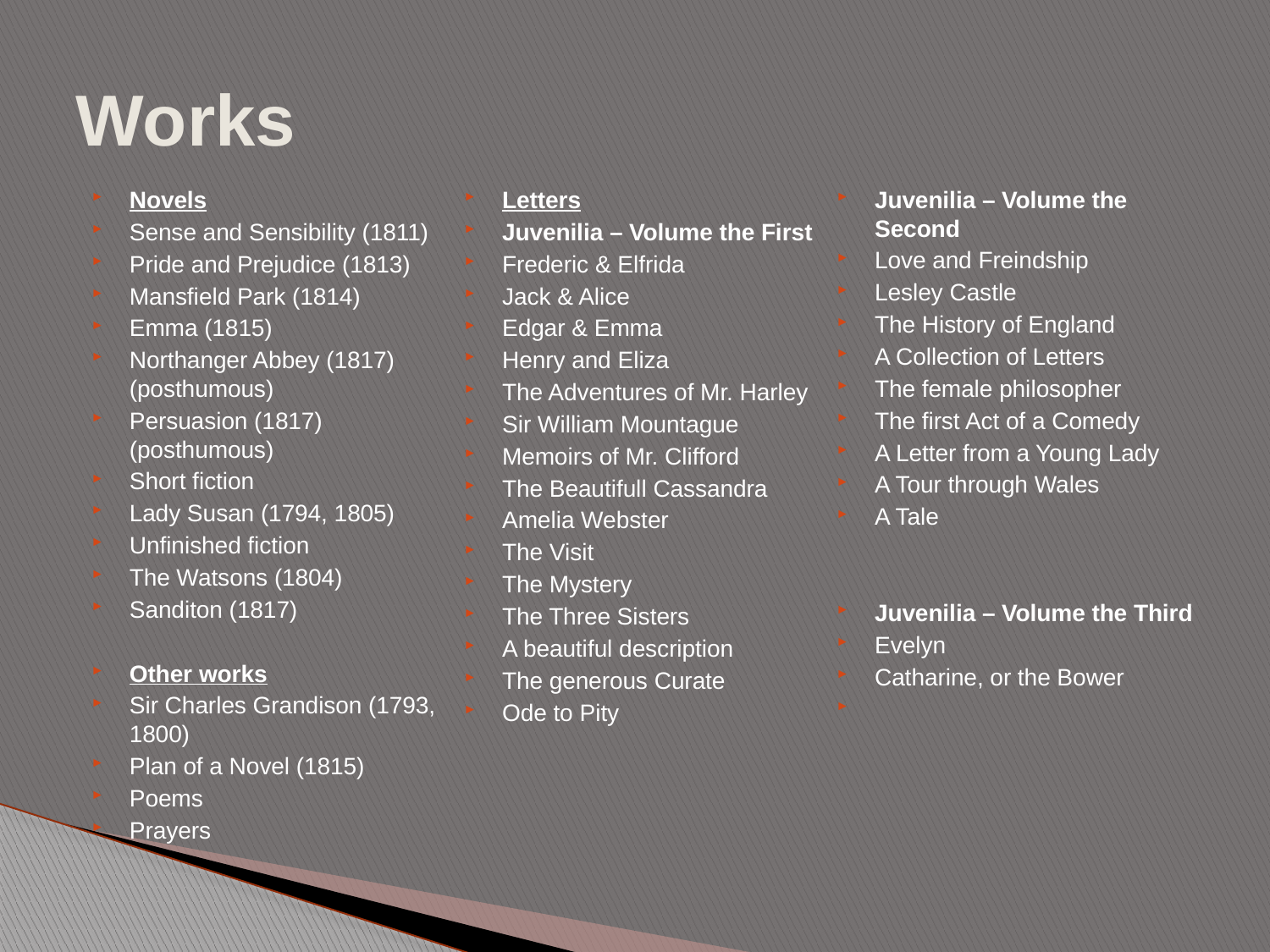

# Works
Novels
Sense and Sensibility (1811)
Pride and Prejudice (1813)
Mansfield Park (1814)
Emma (1815)
Northanger Abbey (1817) (posthumous)
Persuasion (1817) (posthumous)
Short fiction
Lady Susan (1794, 1805)
Unfinished fiction
The Watsons (1804)
Sanditon (1817)

Other works
Sir Charles Grandison (1793, 1800)
Plan of a Novel (1815)
Poems
Prayers
Letters
Juvenilia – Volume the First
Frederic & Elfrida
Jack & Alice
Edgar & Emma
Henry and Eliza
The Adventures of Mr. Harley
Sir William Mountague
Memoirs of Mr. Clifford
The Beautifull Cassandra
Amelia Webster
The Visit
The Mystery
The Three Sisters
A beautiful description
The generous Curate
Ode to Pity

Juvenilia – Volume the Second
Love and Freindship
Lesley Castle
The History of England
A Collection of Letters
The female philosopher
The first Act of a Comedy
A Letter from a Young Lady
A Tour through Wales
A Tale

Juvenilia – Volume the Third
Evelyn
Catharine, or the Bower